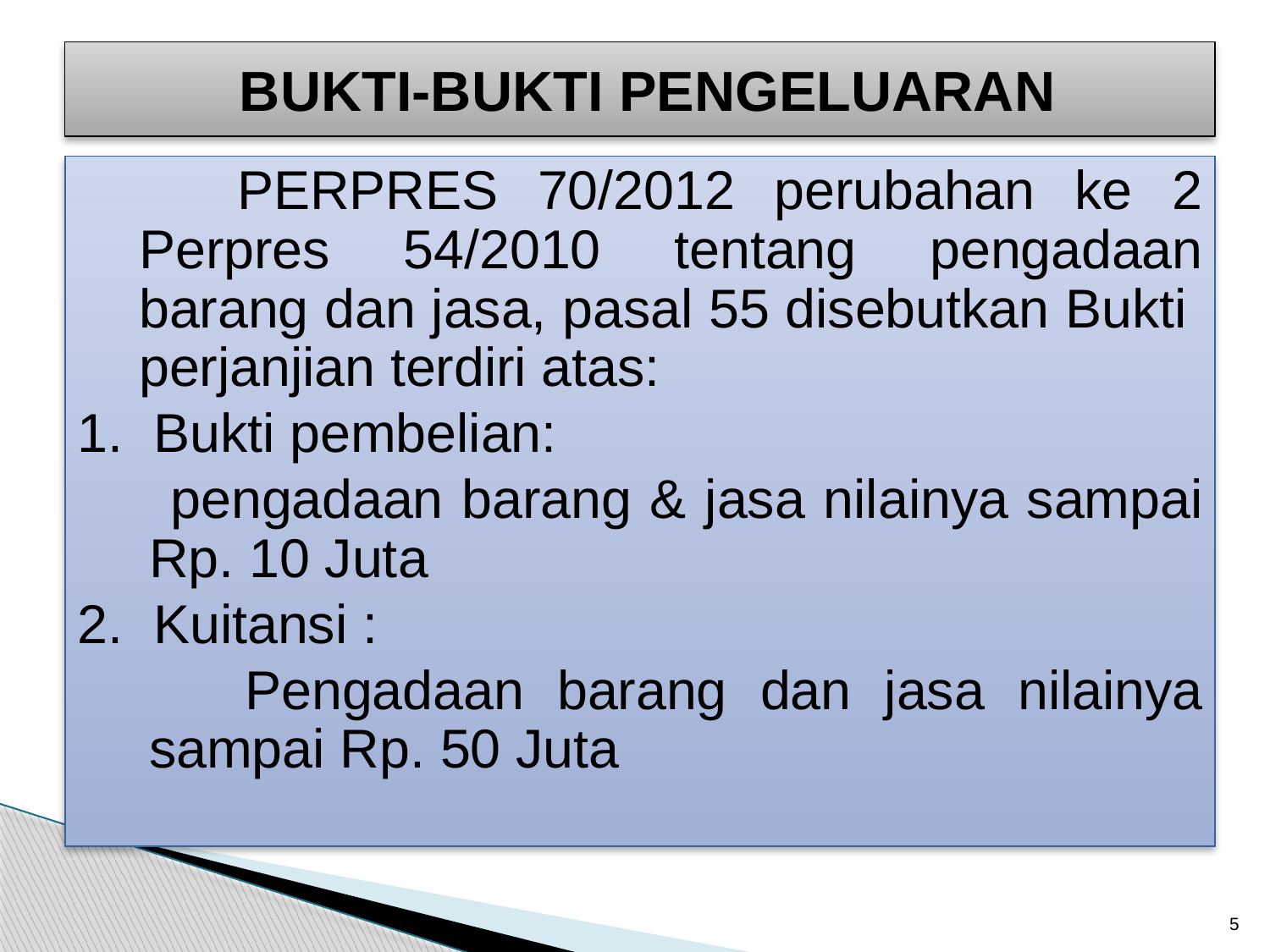

# BUKTI-BUKTI PENGELUARAN
    PERPRES 70/2012 perubahan ke 2 Perpres 54/2010 tentang pengadaan barang dan jasa, pasal 55 disebutkan Bukti  perjanjian terdiri atas:
1.  Bukti pembelian:
     pengadaan barang & jasa nilainya sampai Rp. 10 Juta
2.  Kuitansi :
     Pengadaan barang dan jasa nilainya sampai Rp. 50 Juta

5